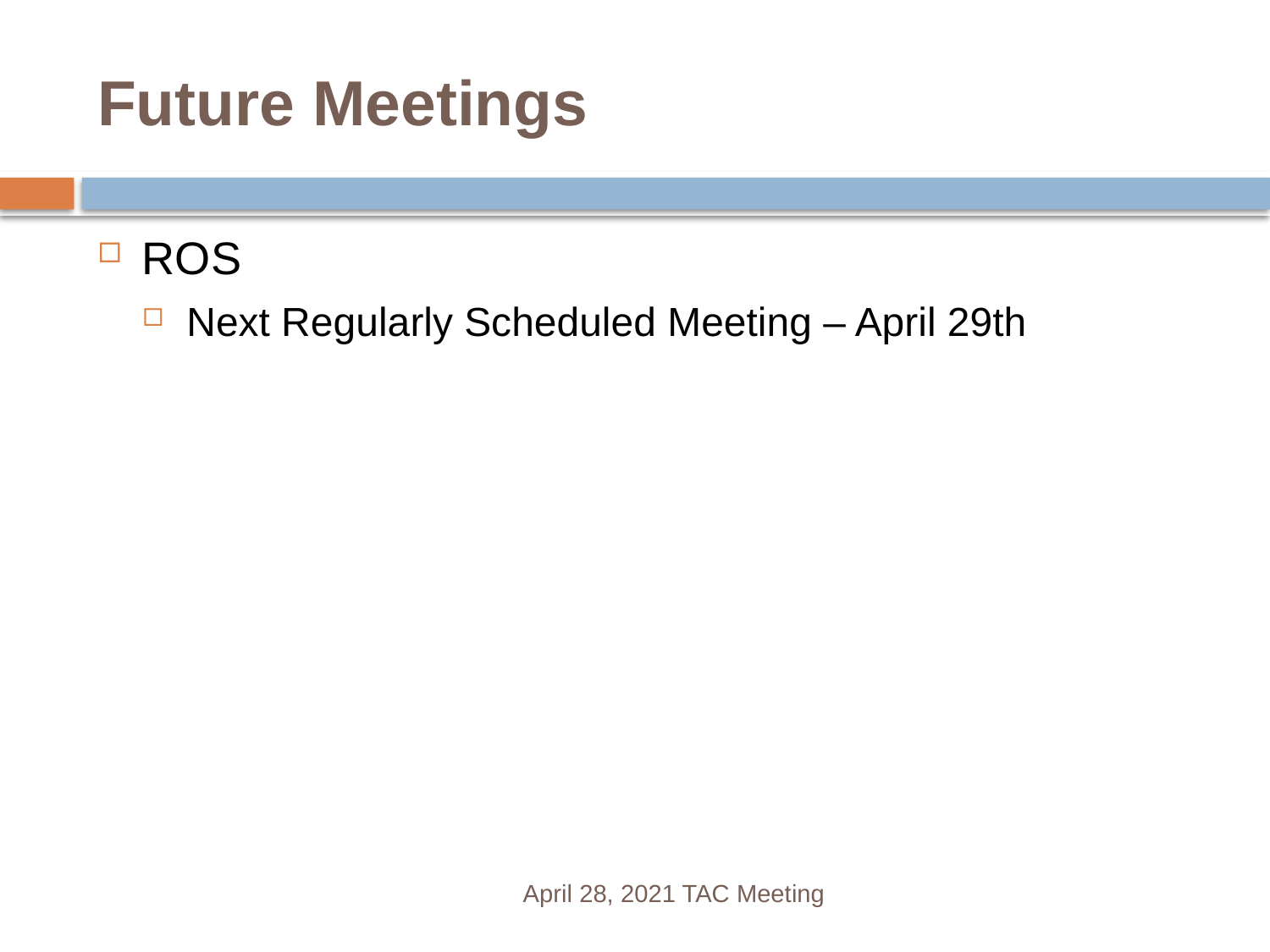

# Future Meetings
ROS
Next Regularly Scheduled Meeting – April 29th

April 28, 2021 TAC Meeting